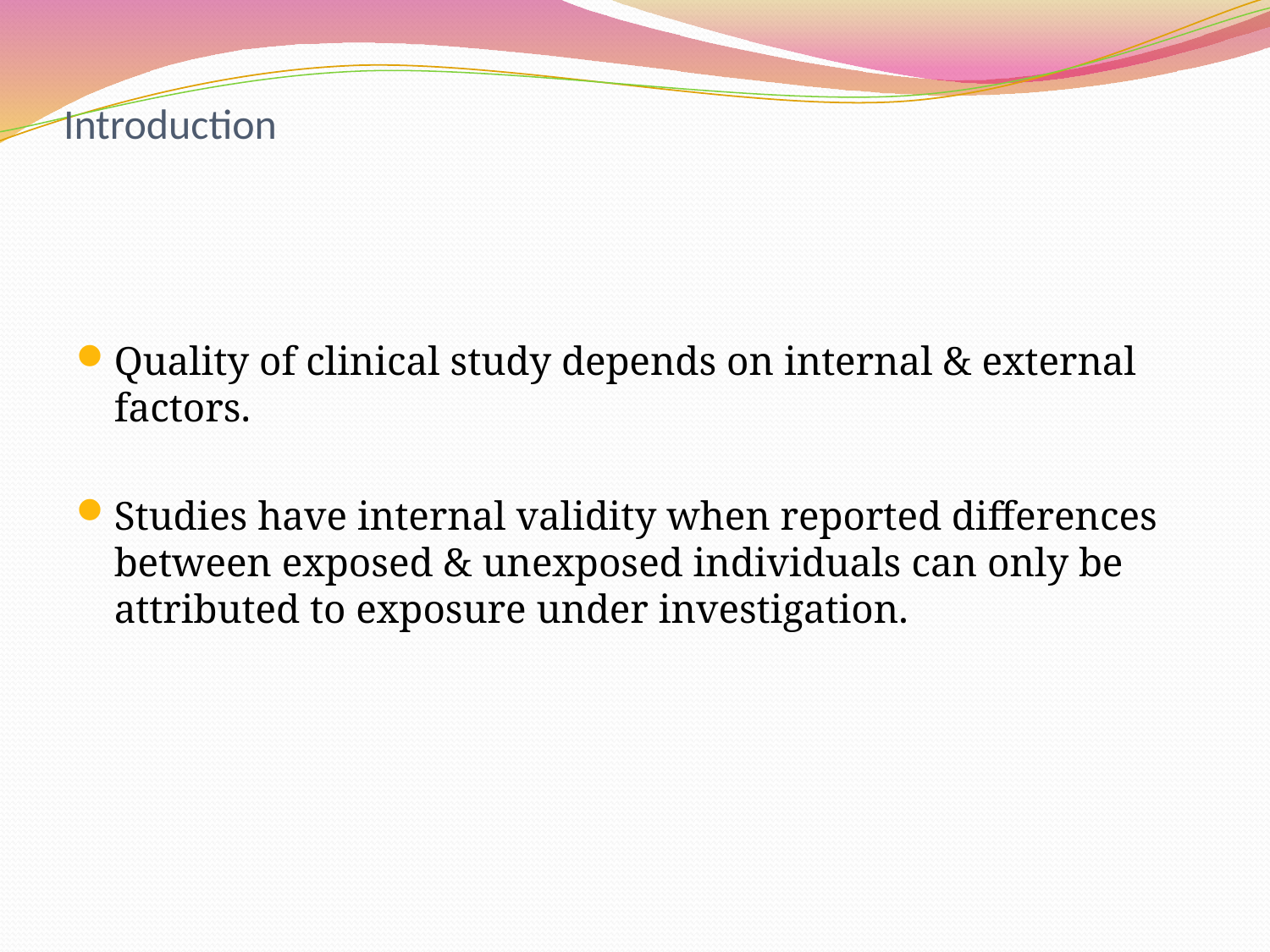

# Introduction

Quality of clinical study depends on internal & external factors.

Studies have internal validity when reported differences between exposed & unexposed individuals can only be attributed to exposure under investigation.